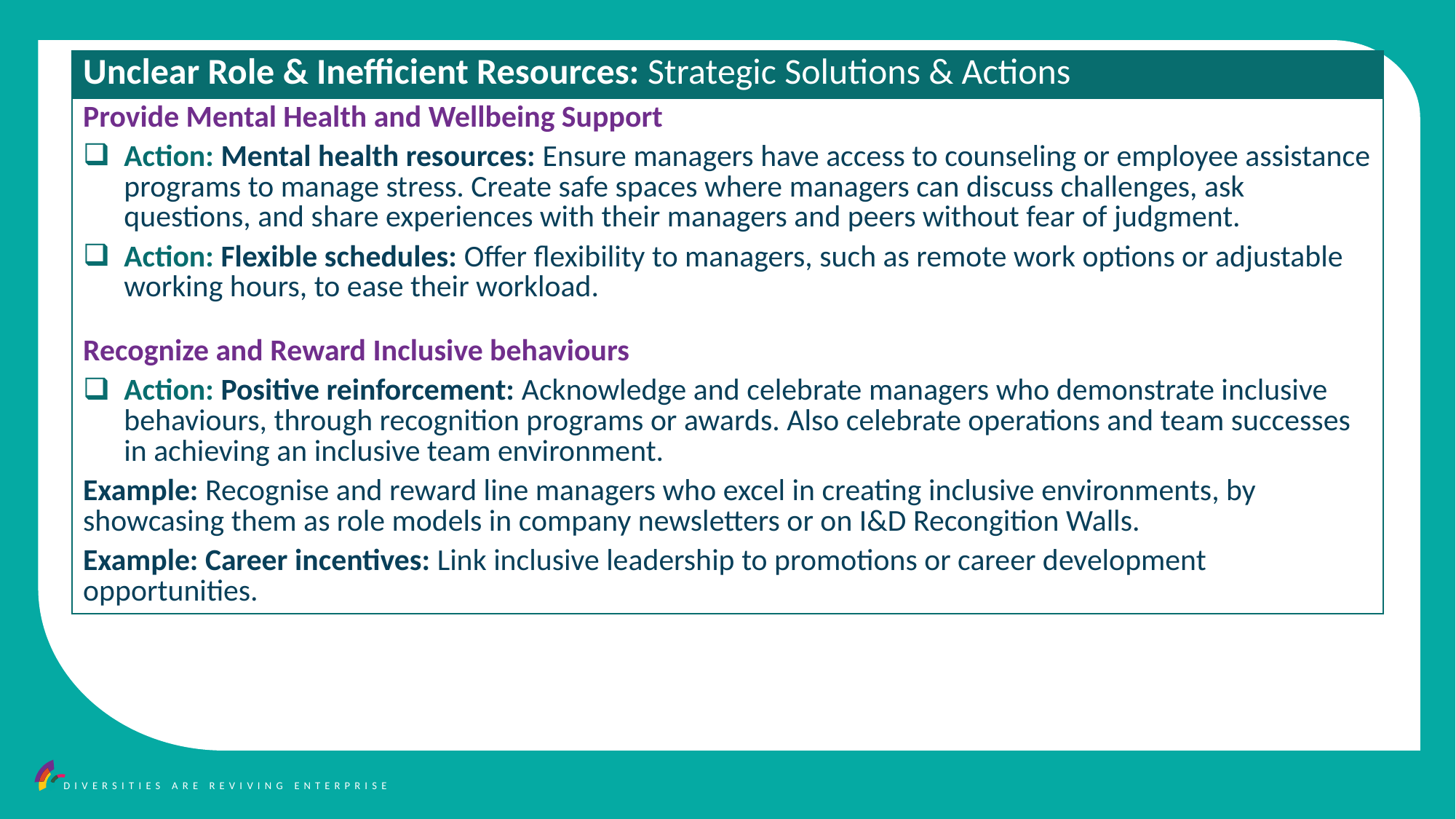

| Unclear Role & Inefficient Resources: Strategic Solutions & Actions |
| --- |
| Provide Mental Health and Wellbeing Support Action: Mental health resources: Ensure managers have access to counseling or employee assistance programs to manage stress. Create safe spaces where managers can discuss challenges, ask questions, and share experiences with their managers and peers without fear of judgment. Action: Flexible schedules: Offer flexibility to managers, such as remote work options or adjustable working hours, to ease their workload. Recognize and Reward Inclusive behaviours Action: Positive reinforcement: Acknowledge and celebrate managers who demonstrate inclusive behaviours, through recognition programs or awards. Also celebrate operations and team successes in achieving an inclusive team environment. Example: Recognise and reward line managers who excel in creating inclusive environments, by showcasing them as role models in company newsletters or on I&D Recongition Walls. Example: Career incentives: Link inclusive leadership to promotions or career development opportunities. |